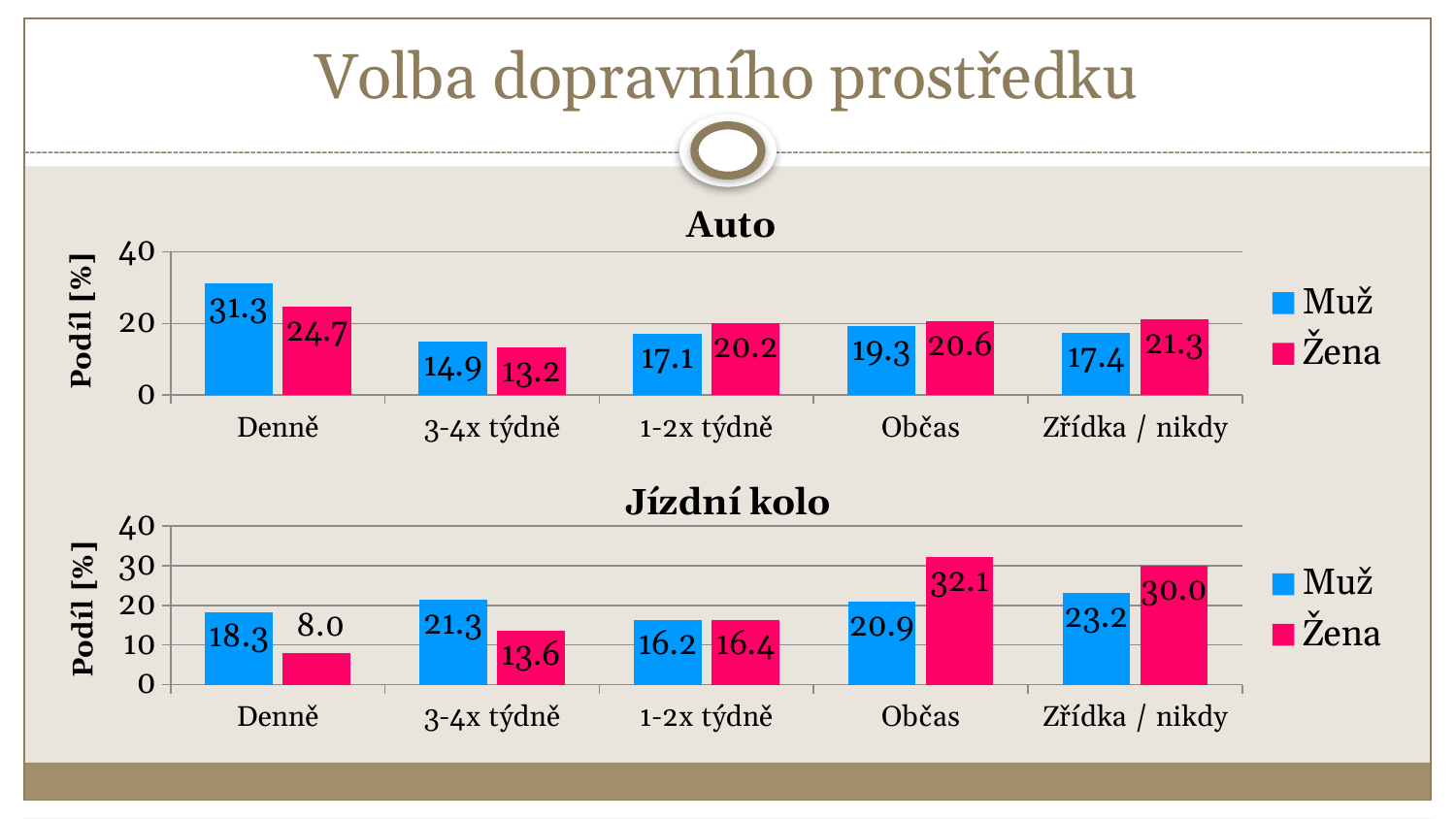

# Volba dopravního prostředku

### Chart: Auto

| Category | Muž | Žena |
|---|---|---|
| Denně | 31.3 | 24.7 |
| 3-4x týdně | 14.9 | 13.2 |
| 1-2x týdně | 17.1 | 20.2 |
| Občas | 19.3 | 20.6 |
| Zřídka / nikdy | 17.4 | 21.3 |

### Chart: Jízdní kolo

| Category | Muž | Žena |
|---|---|---|
| Denně | 18.3 | 8.0 |
| 3-4x týdně | 21.3 | 13.6 |
| 1-2x týdně | 16.2 | 16.4 |
| Občas | 20.9 | 32.1 |
| Zřídka / nikdy | 23.2 | 30.0 |